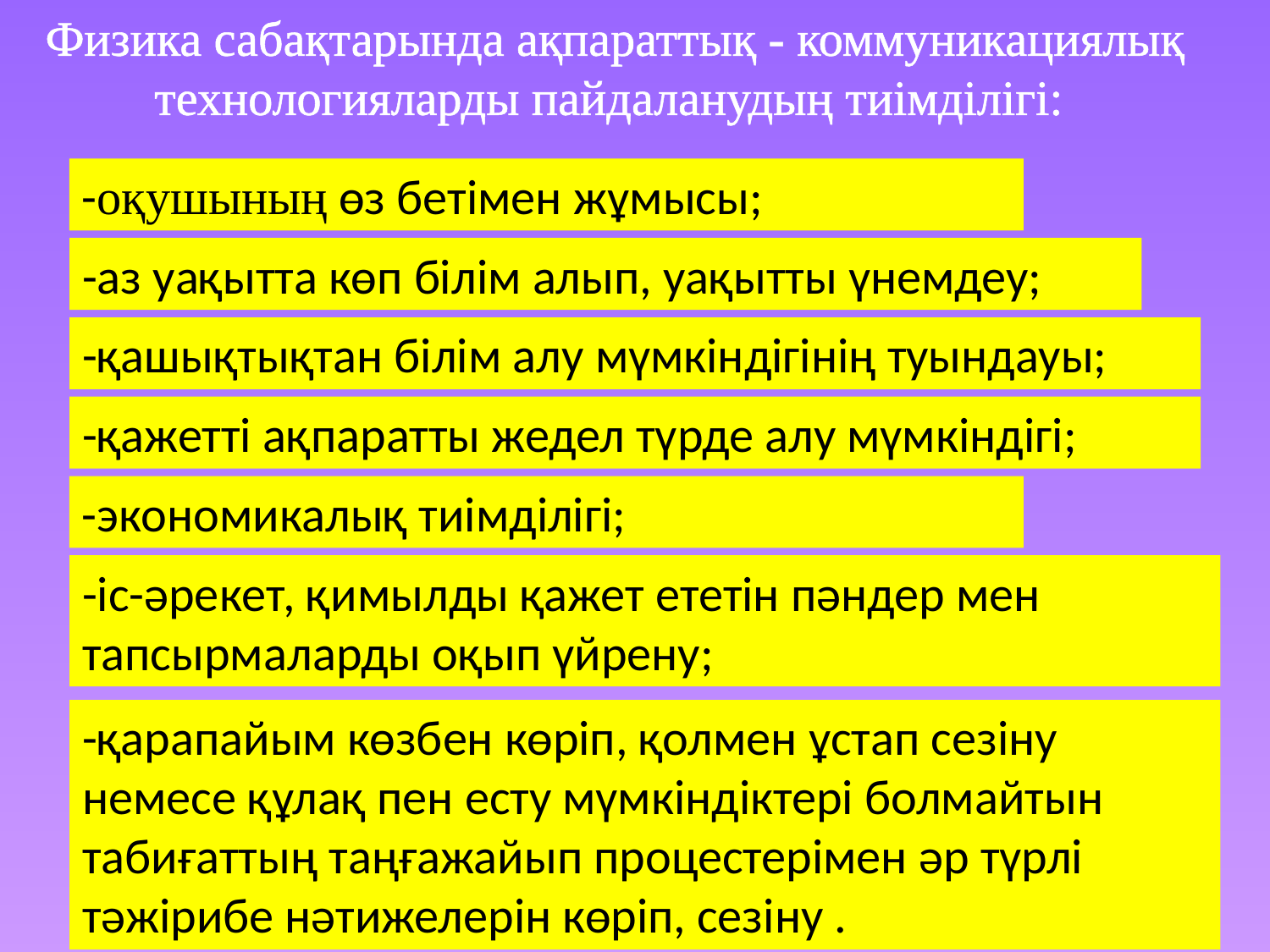

Физика сабақтарында ақпараттық - коммуникациялық технологияларды пайдаланудың тиімділігі:
-оқушының өз бетімен жұмысы;
-аз уақытта көп білім алып, уақытты үнемдеу;
-қашықтықтан білім алу мүмкіндігінің туындауы;
-қажетті ақпаратты жедел түрде алу мүмкіндігі;
-экономикалық тиімділігі;
-іс-әрекет, қимылды қажет ететін пәндер мен тапсырмаларды оқып үйрену;
-қарапайым көзбен көріп, қолмен ұстап сезіну немесе құлақ пен есту мүмкіндіктері болмайтын табиғаттың таңғажайып процестерімен әр түрлі тәжірибе нәтижелерін көріп, сезіну .